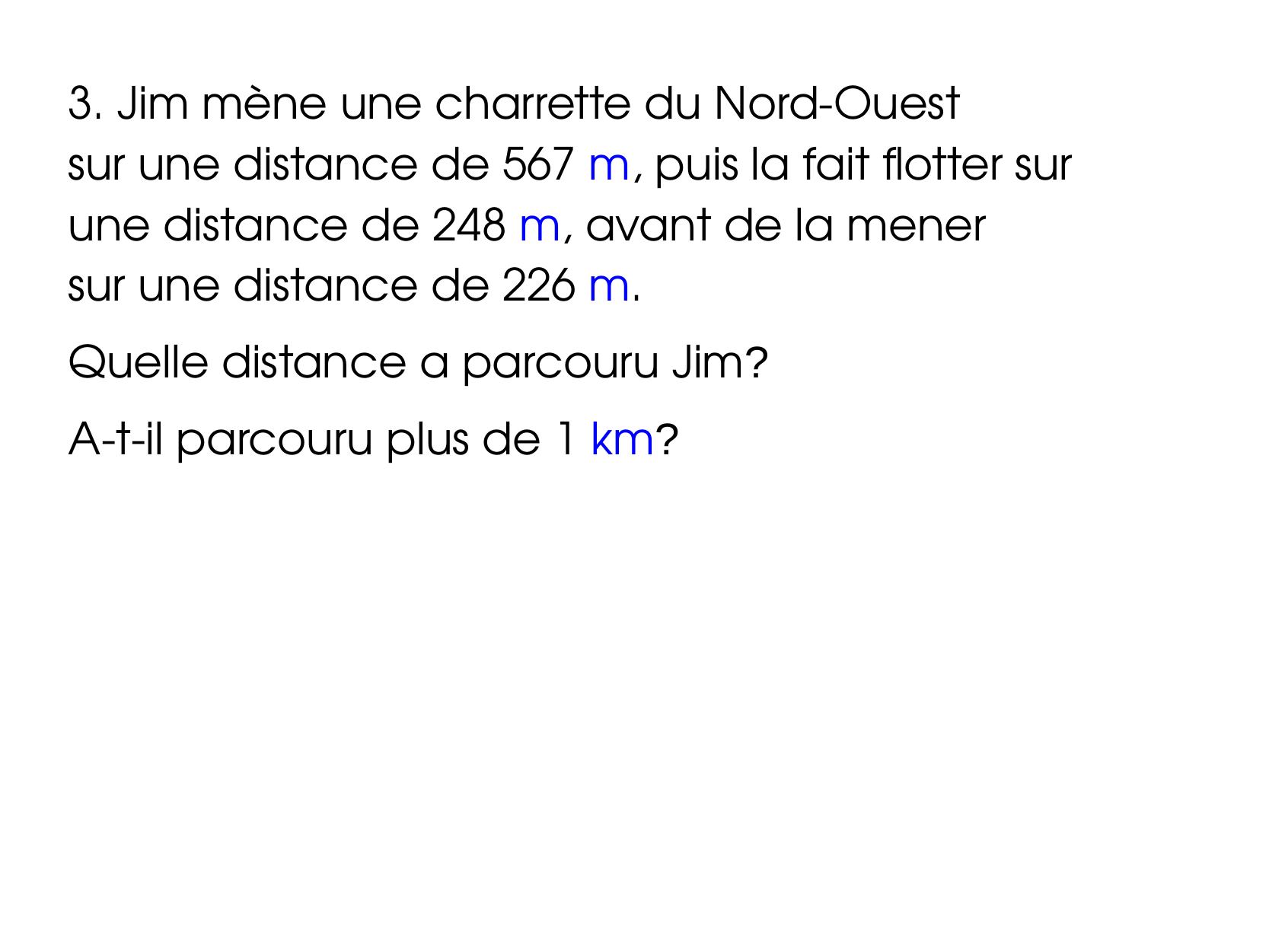

3. Jim mène une charrette du Nord-Ouest
sur une distance de 567 m, puis la fait flotter sur
une distance de 248 m, avant de la mener
sur une distance de 226 m.
Quelle distance a parcouru Jim?
A-t-il parcouru plus de 1 km?